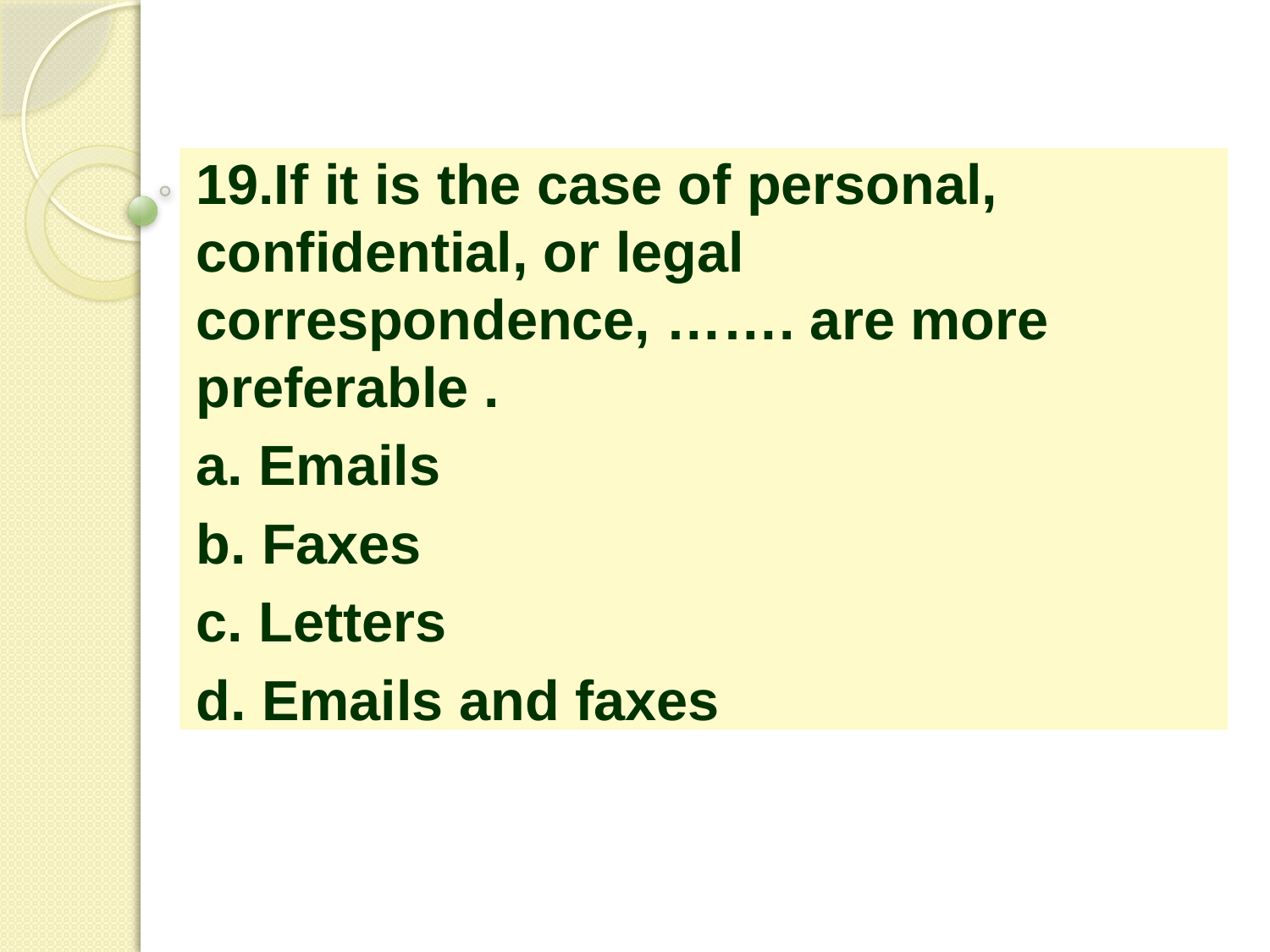

19.If it is the case of personal, confidential, or legal correspondence, ……. are more preferable .
a. Emails
b. Faxes
c. Letters
d. Emails and faxes